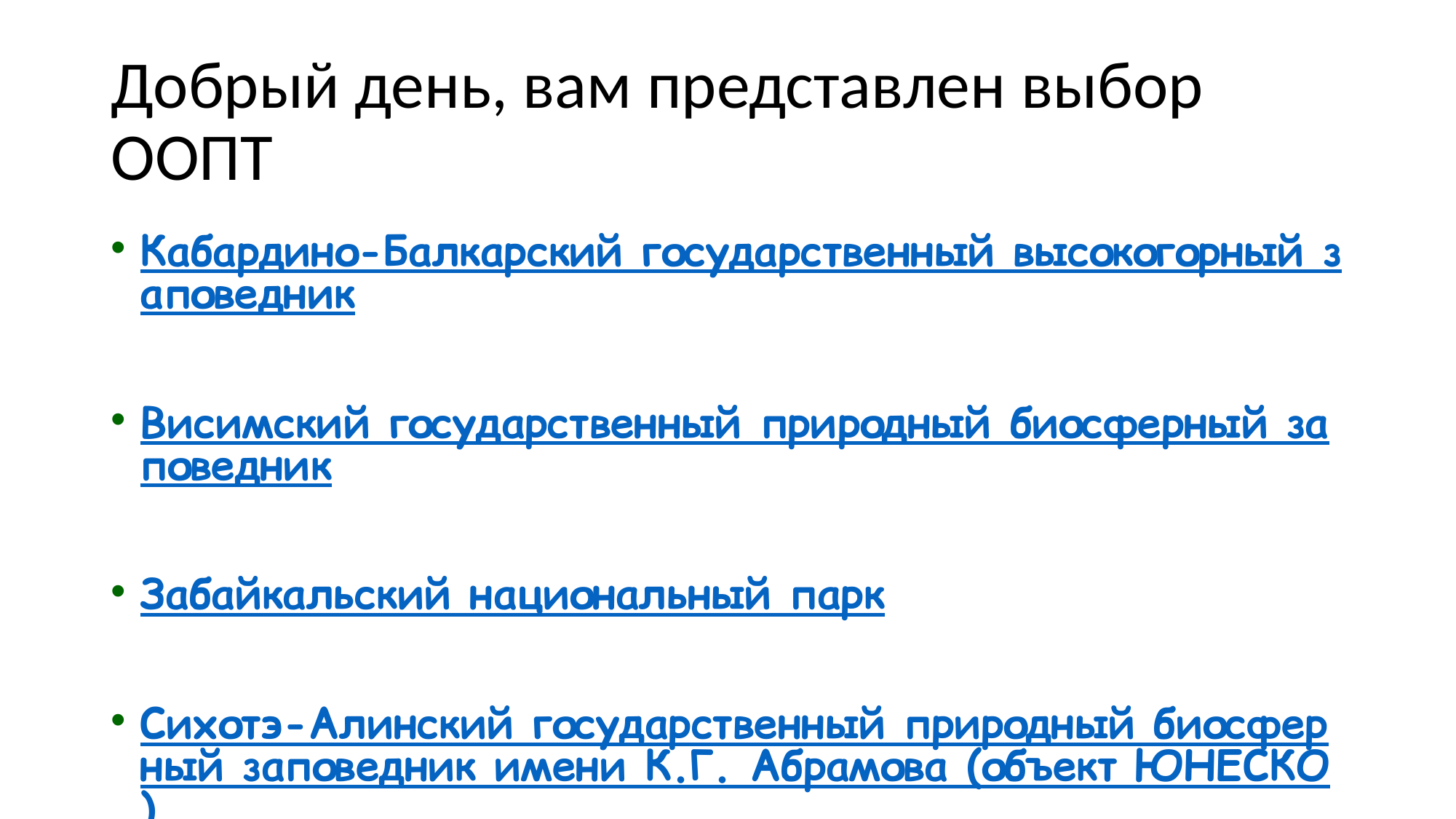

# Добрый день, вам представлен выбор ООПТ
Кабардино-Балкарский государственный высокогорный заповедник

Висимский государственный природный биосферный заповедник

Забайкальский национальный парк

Сихотэ-Алинский государственный природный биосферный заповедник имени К.Г. Абрамова (объект ЮНЕСКО)